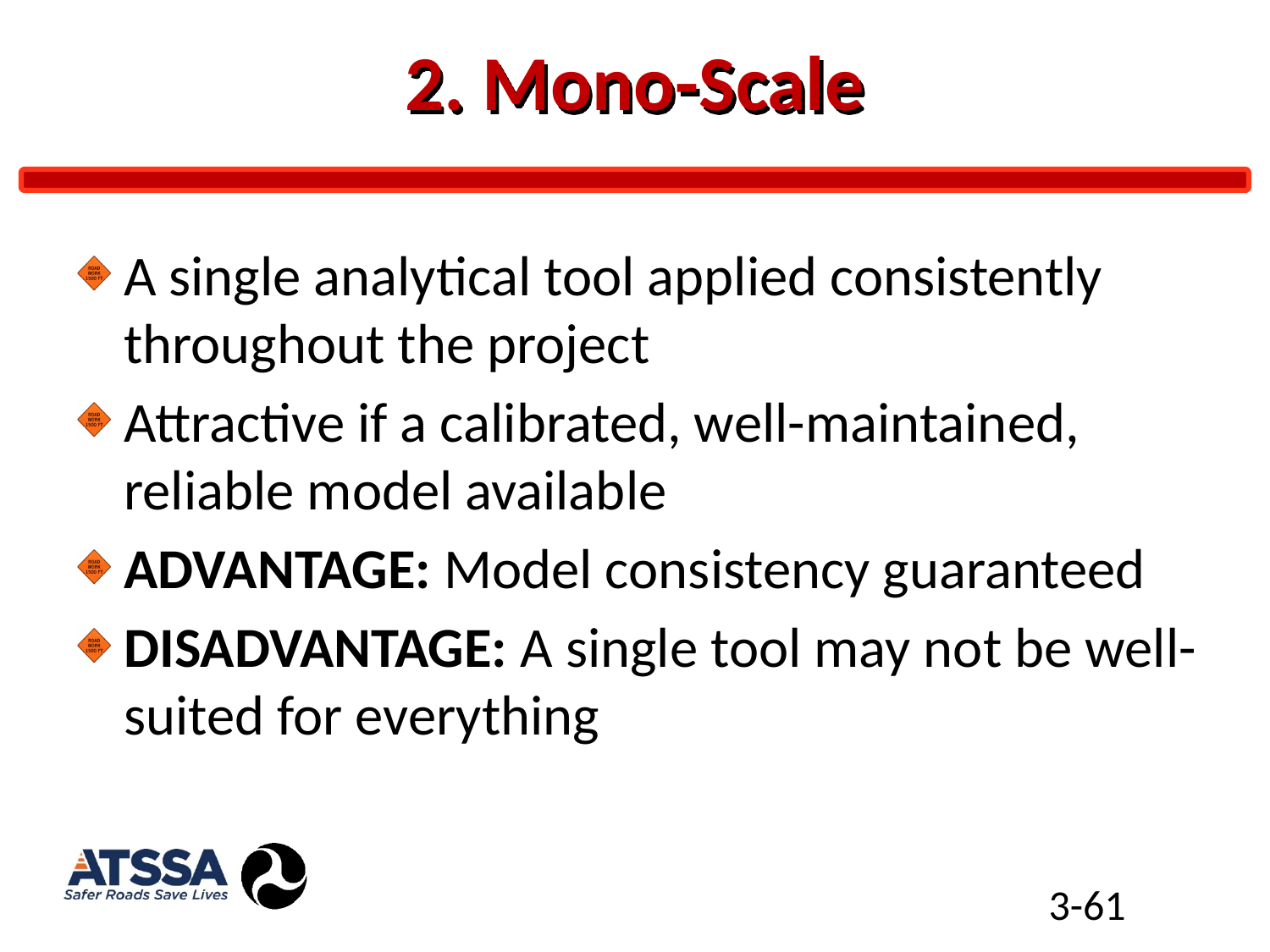

# 2. Mono-Scale
A single analytical tool applied consistently throughout the project
Attractive if a calibrated, well-maintained, reliable model available
ADVANTAGE: Model consistency guaranteed
DISADVANTAGE: A single tool may not be well-suited for everything